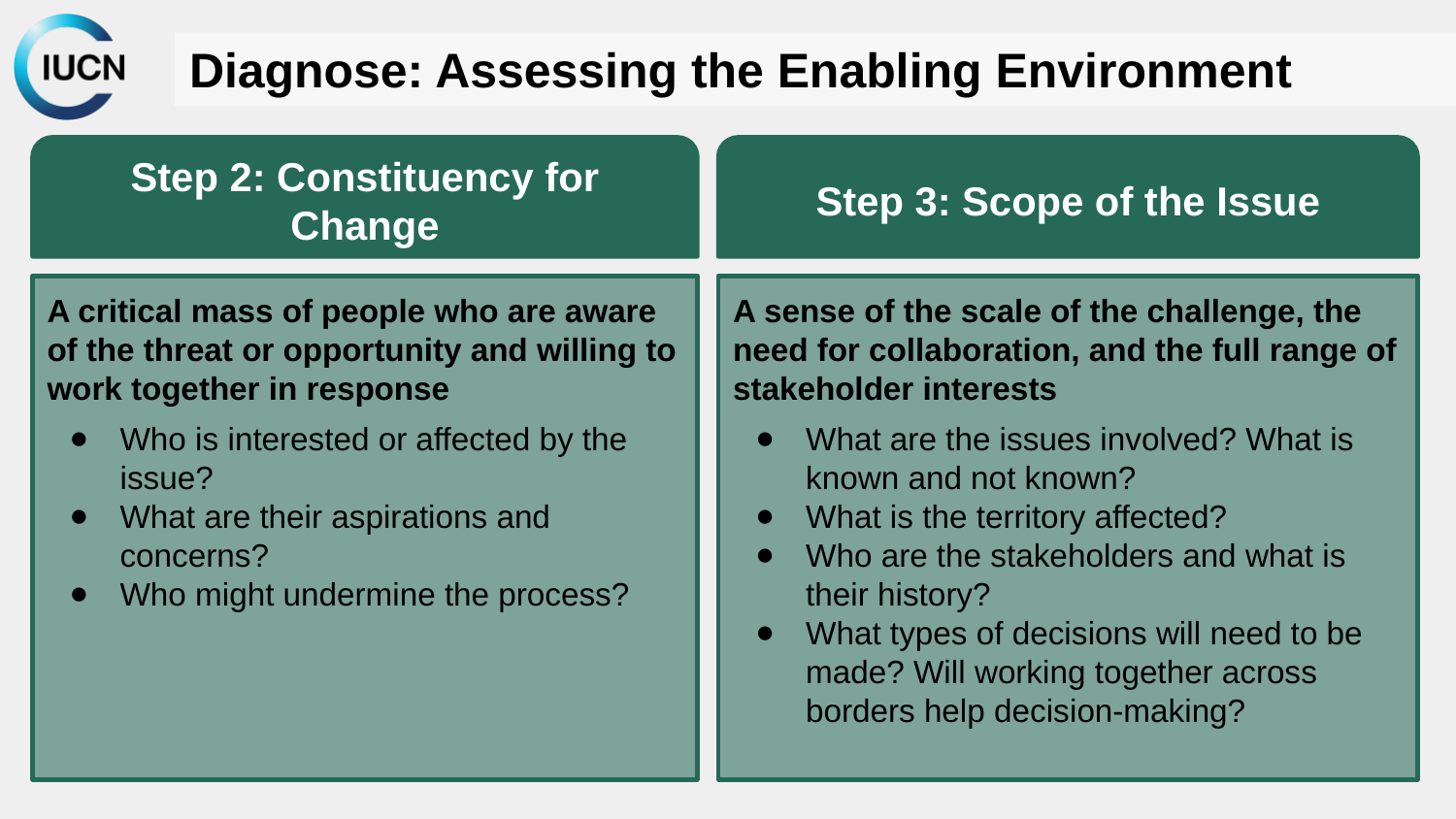

# Diagnose: Assessing the Enabling Environment
Step 2: Constituency for Change
Step 3: Scope of the Issue
A critical mass of people who are aware of the threat or opportunity and willing to work together in response
Who is interested or affected by the issue?
What are their aspirations and concerns?
Who might undermine the process?
A sense of the scale of the challenge, the need for collaboration, and the full range of stakeholder interests
What are the issues involved? What is known and not known?
What is the territory affected?
Who are the stakeholders and what is their history?
What types of decisions will need to be made? Will working together across borders help decision-making?